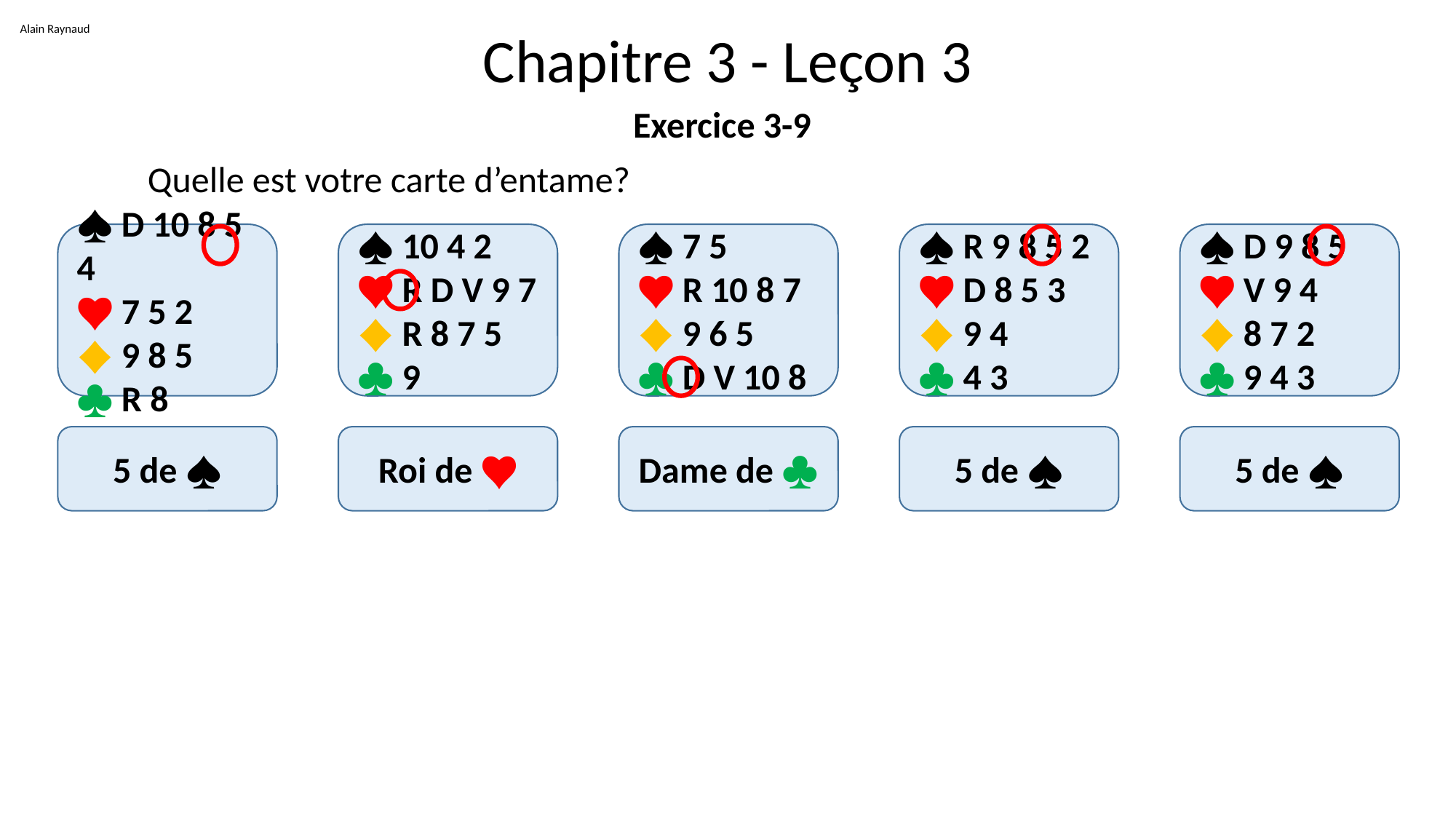

Alain Raynaud
# Chapitre 3 - Leçon 3
Exercice 3-9
	Quelle est votre carte d’entame?

♠ D 10 8 5 4
♥ 7 5 2
♦ 9 8 5
♣ R 8
♠ 10 4 2
♥ R D V 9 7
♦ R 8 7 5
♣ 9
♠ 7 5
♥ R 10 8 7
♦ 9 6 5
♣ D V 10 8
♠ R 9 8 5 2
♥ D 8 5 3
♦ 9 4
♣ 4 3
♠ D 9 8 5
♥ V 9 4
♦ 8 7 2
♣ 9 4 3

5 de ♠
Roi de ♥
Dame de ♣
5 de ♠
5 de ♠